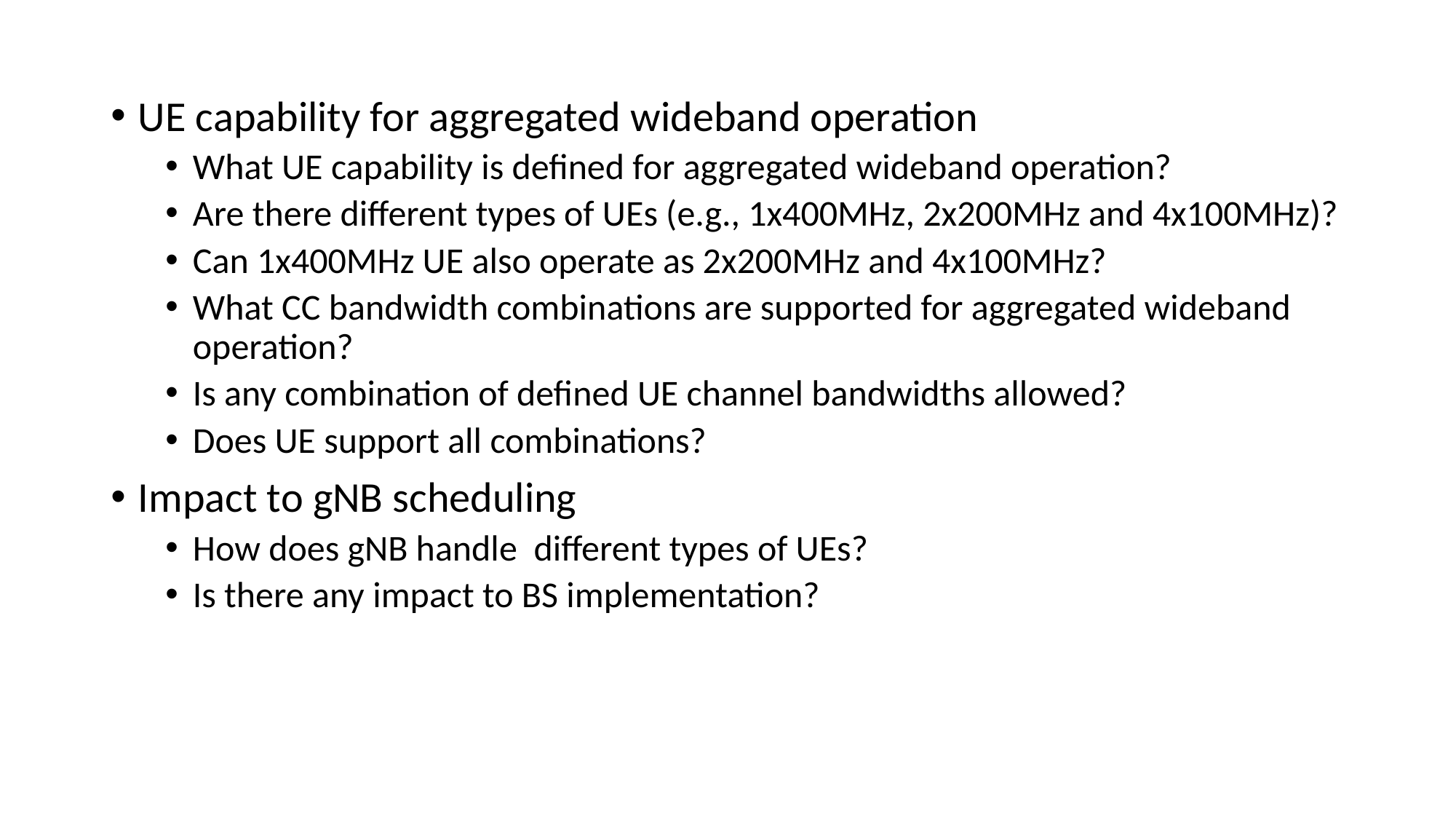

UE capability for aggregated wideband operation
What UE capability is defined for aggregated wideband operation?
Are there different types of UEs (e.g., 1x400MHz, 2x200MHz and 4x100MHz)?
Can 1x400MHz UE also operate as 2x200MHz and 4x100MHz?
What CC bandwidth combinations are supported for aggregated wideband operation?
Is any combination of defined UE channel bandwidths allowed?
Does UE support all combinations?
Impact to gNB scheduling
How does gNB handle  different types of UEs?
Is there any impact to BS implementation?